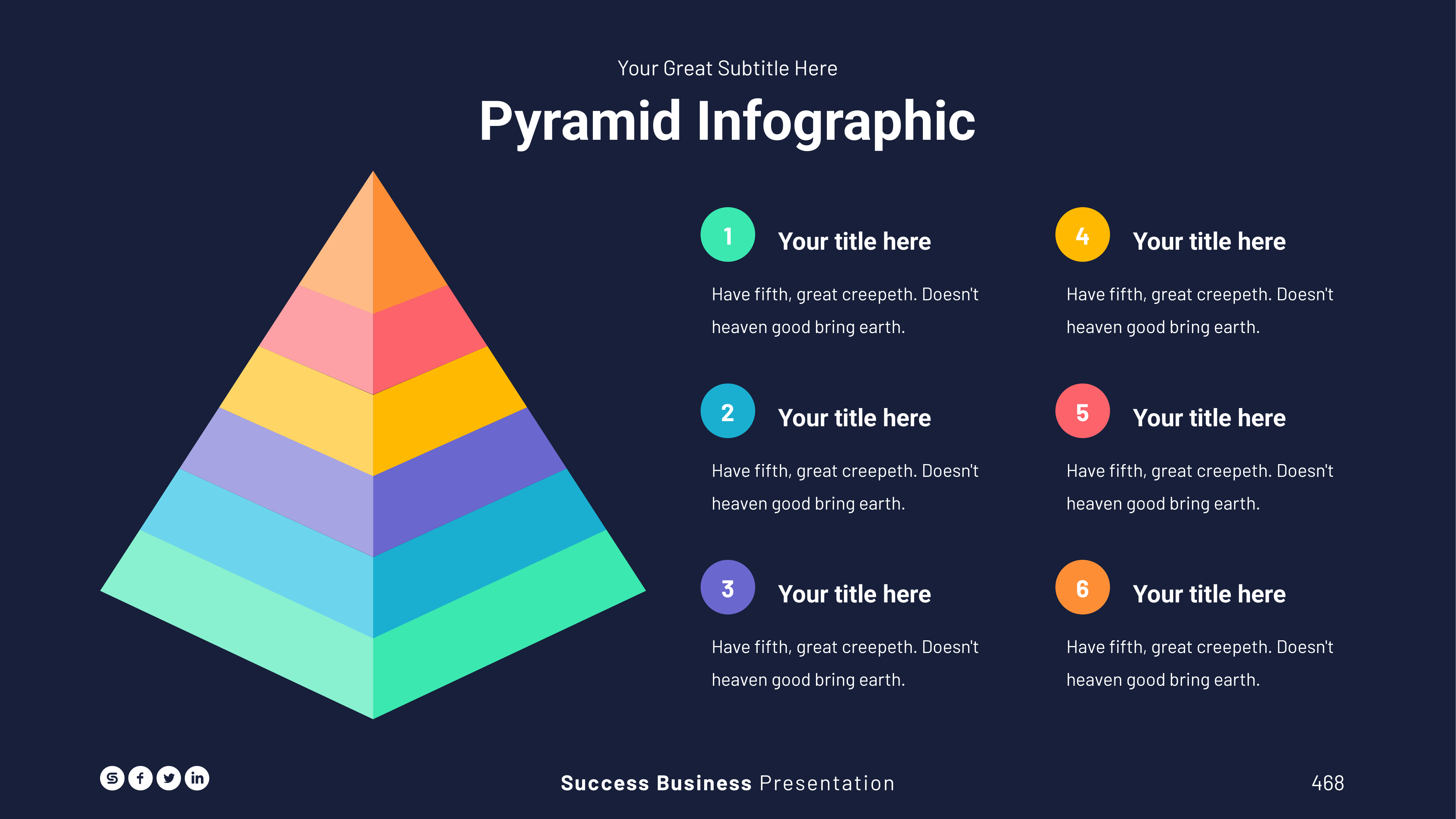

Your Great Subtitle Here
Pyramid Infographic

Your title here
Your title here
1
4
Have fifth, great creepeth. Doesn't heaven good bring earth.
Have fifth, great creepeth. Doesn't heaven good bring earth.
Your title here
Your title here
2
5
Have fifth, great creepeth. Doesn't heaven good bring earth.
Have fifth, great creepeth. Doesn't heaven good bring earth.
Your title here
Your title here
3
6
Have fifth, great creepeth. Doesn't heaven good bring earth.
Have fifth, great creepeth. Doesn't heaven good bring earth.